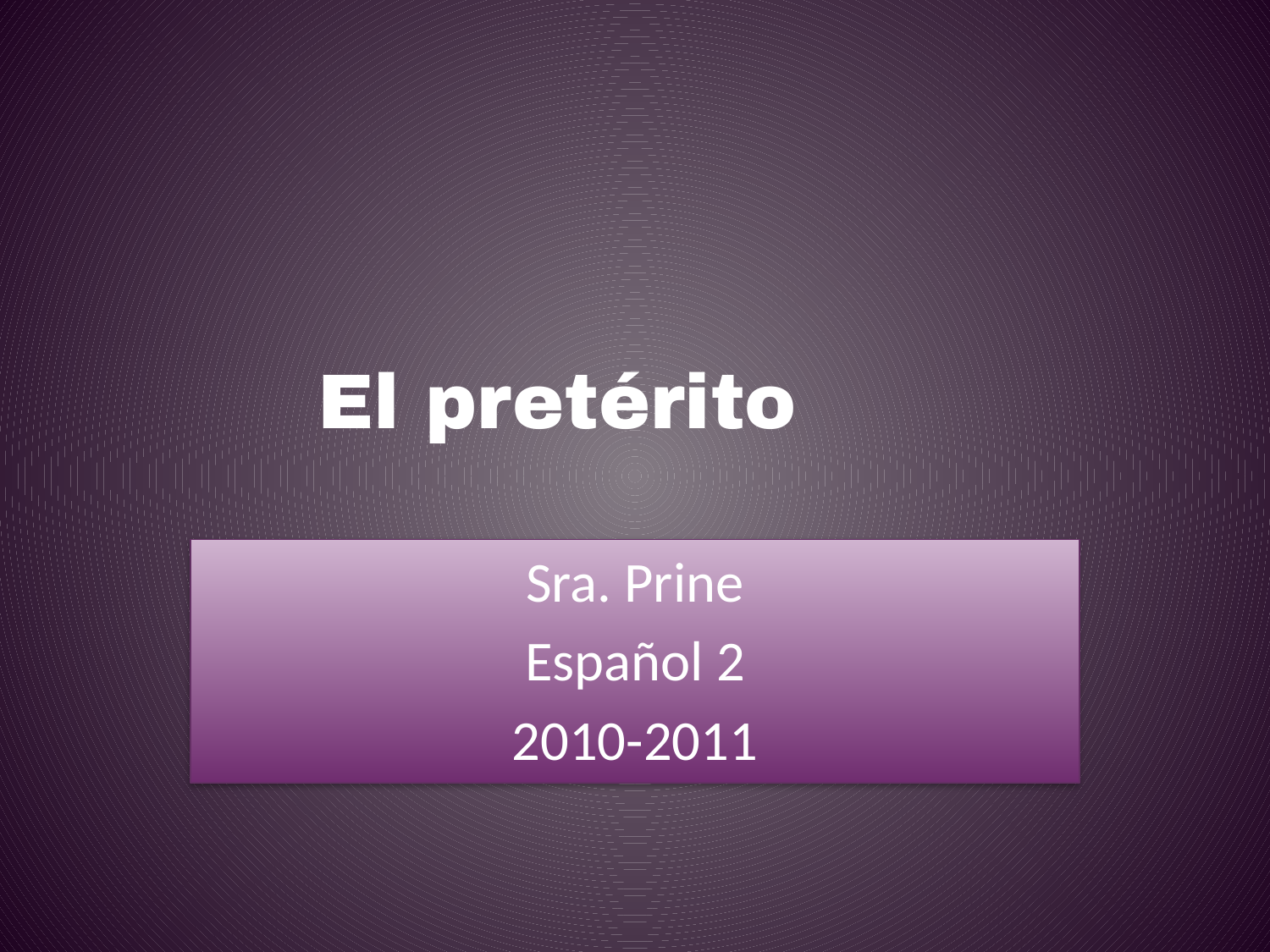

# El pretérito
Sra. Prine
Español 2
2010-2011